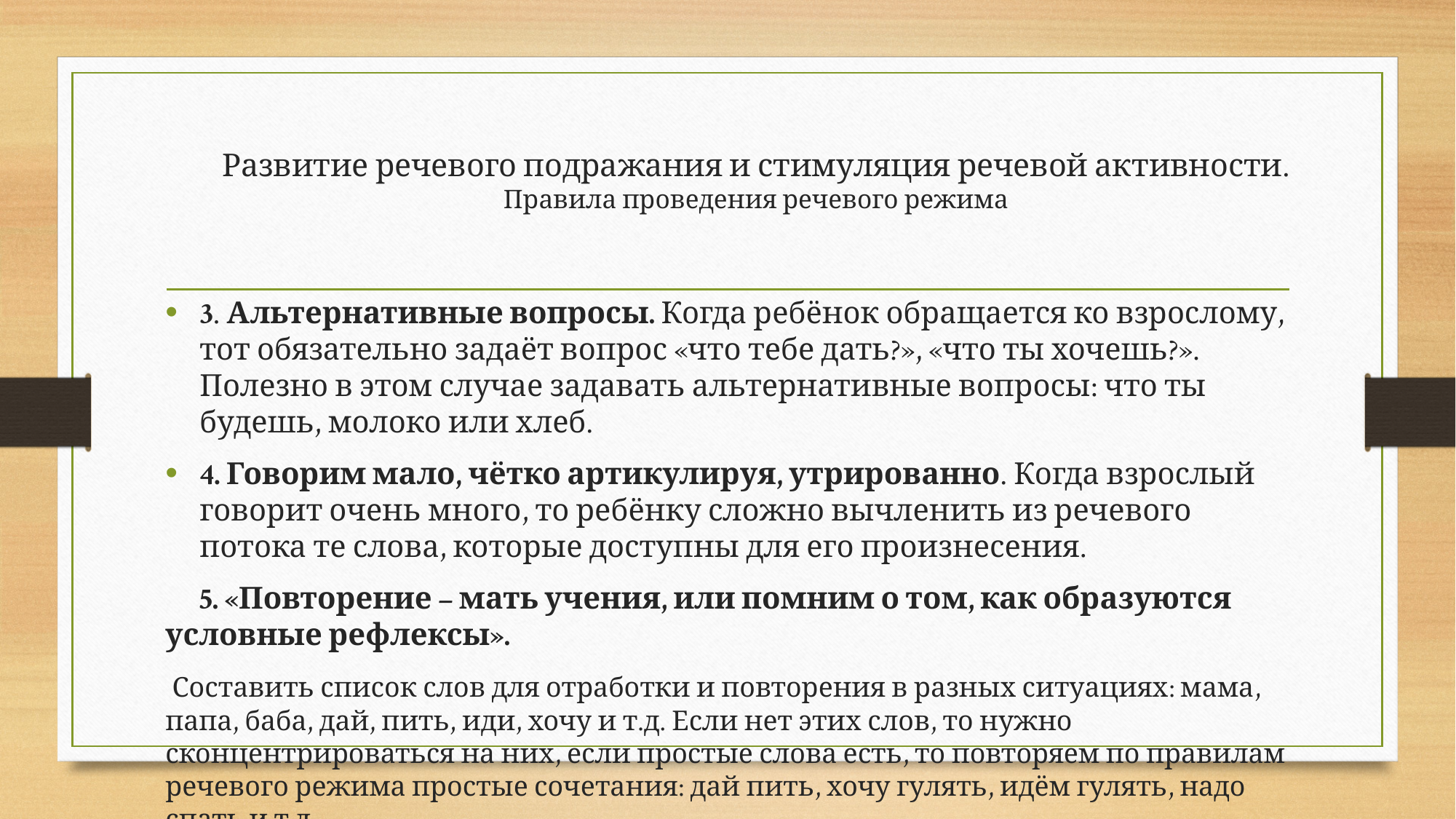

# Развитие речевого подражания и стимуляция речевой активности. Правила проведения речевого режима
3. Альтернативные вопросы. Когда ребёнок обращается ко взрослому, тот обязательно задаёт вопрос «что тебе дать?», «что ты хочешь?». Полезно в этом случае задавать альтернативные вопросы: что ты будешь, молоко или хлеб.
4. Говорим мало, чётко артикулируя, утрированно. Когда взрослый говорит очень много, то ребёнку сложно вычленить из речевого потока те слова, которые доступны для его произнесения.
     5. «Повторение – мать учения, или помним о том, как образуются условные рефлексы».
 Составить список слов для отработки и повторения в разных ситуациях: мама, папа, баба, дай, пить, иди, хочу и т.д. Если нет этих слов, то нужно сконцентрироваться на них, если простые слова есть, то повторяем по правилам речевого режима простые сочетания: дай пить, хочу гулять, идём гулять, надо спать и т.д.